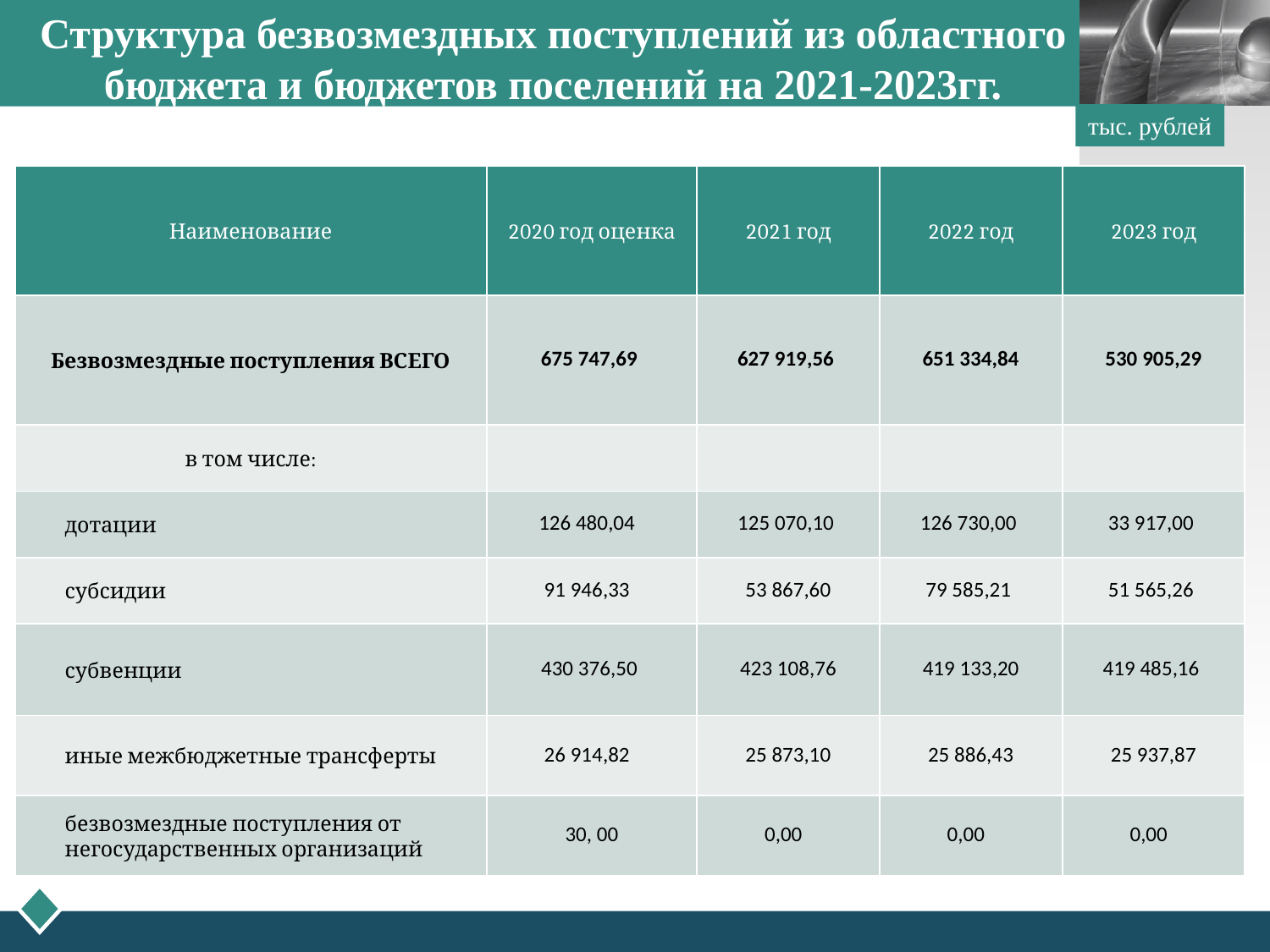

Структура безвозмездных поступлений из областного бюджета и бюджетов поселений на 2021-2023гг.
тыс. рублей
| Наименование | 2020 год оценка | 2021 год | 2022 год | 2023 год |
| --- | --- | --- | --- | --- |
| Безвозмездные поступления ВСЕГО | 675 747,69 | 627 919,56 | 651 334,84 | 530 905,29 |
| в том числе: |  |  |  |  |
| дотации | 126 480,04 | 125 070,10 | 126 730,00 | 33 917,00 |
| субсидии | 91 946,33 | 53 867,60 | 79 585,21 | 51 565,26 |
| субвенции | 430 376,50 | 423 108,76 | 419 133,20 | 419 485,16 |
| иные межбюджетные трансферты | 26 914,82 | 25 873,10 | 25 886,43 | 25 937,87 |
| безвозмездные поступления от негосударственных организаций | 30, 00 | 0,00 | 0,00 | 0,00 |